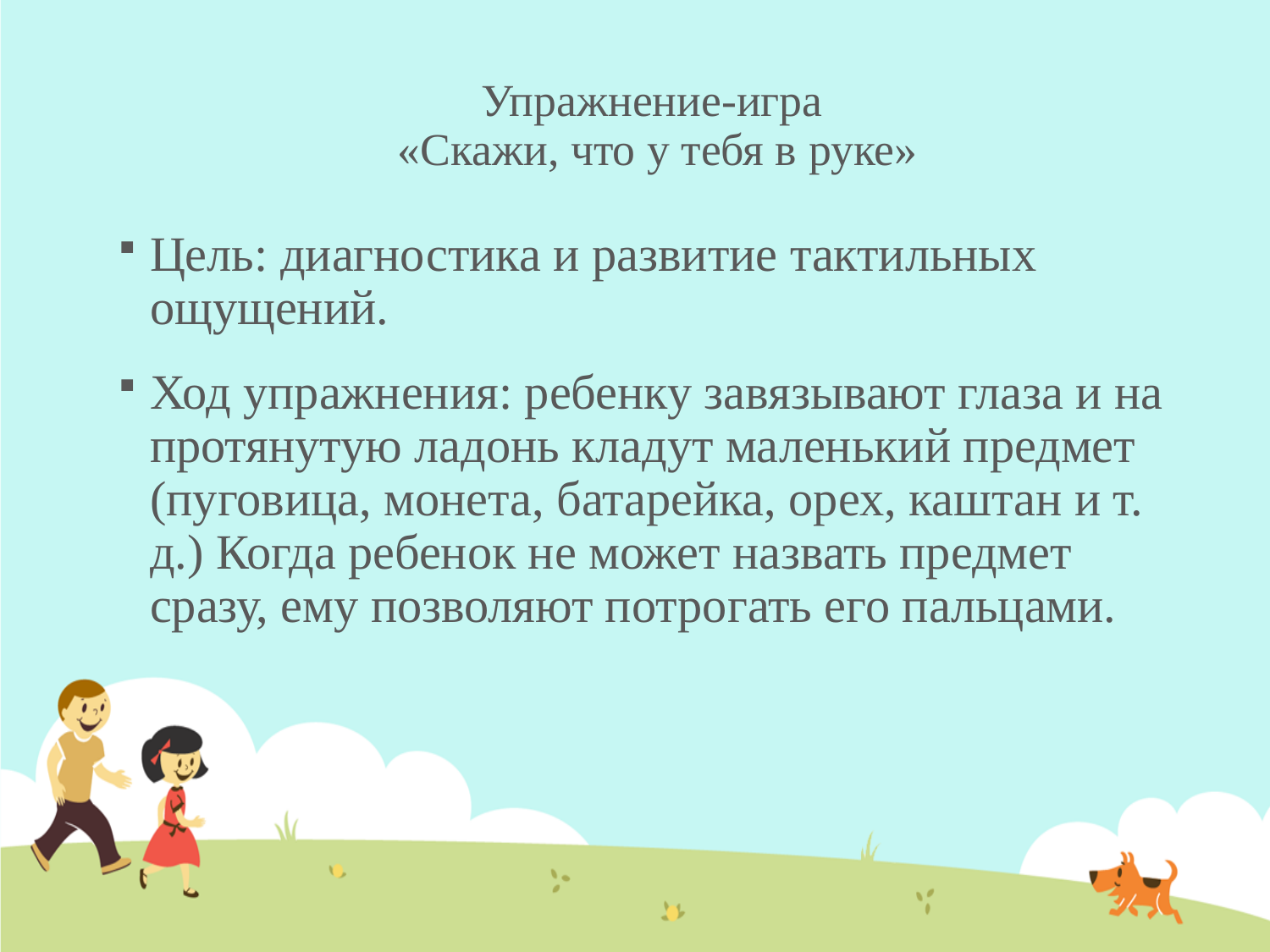

# Упражнение-игра «Скажи, что у тебя в руке»
Цель: диагностика и развитие тактильных ощущений.
Ход упражнения: ребенку завязывают глаза и на протянутую ладонь кладут маленький предмет (пуговица, монета, батарейка, орех, каштан и т. д.) Когда ребенок не может назвать предмет сразу, ему позволяют потрогать его пальцами.